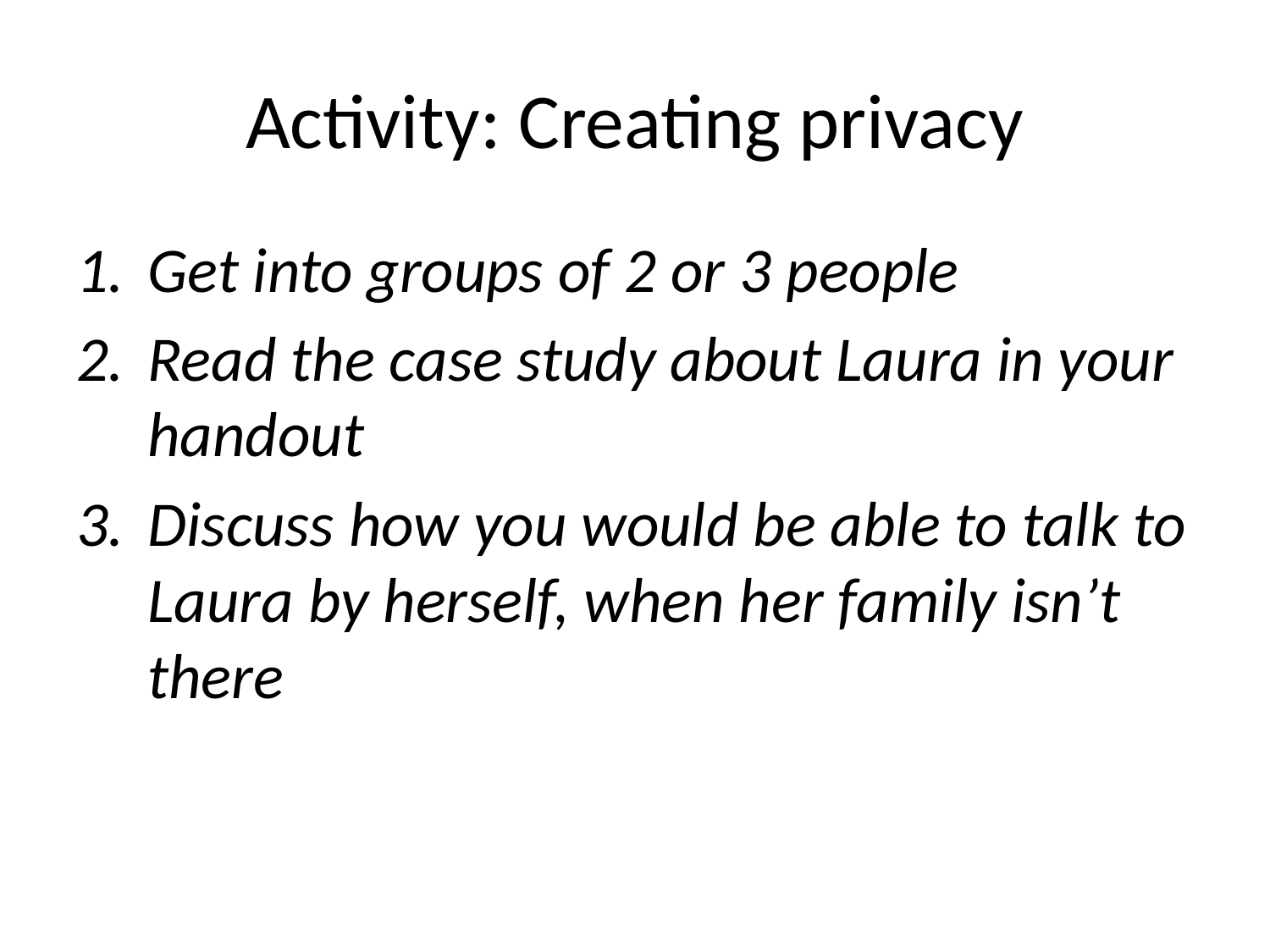

# Activity: Creating privacy
Get into groups of 2 or 3 people
Read the case study about Laura in your handout
Discuss how you would be able to talk to Laura by herself, when her family isn’t there